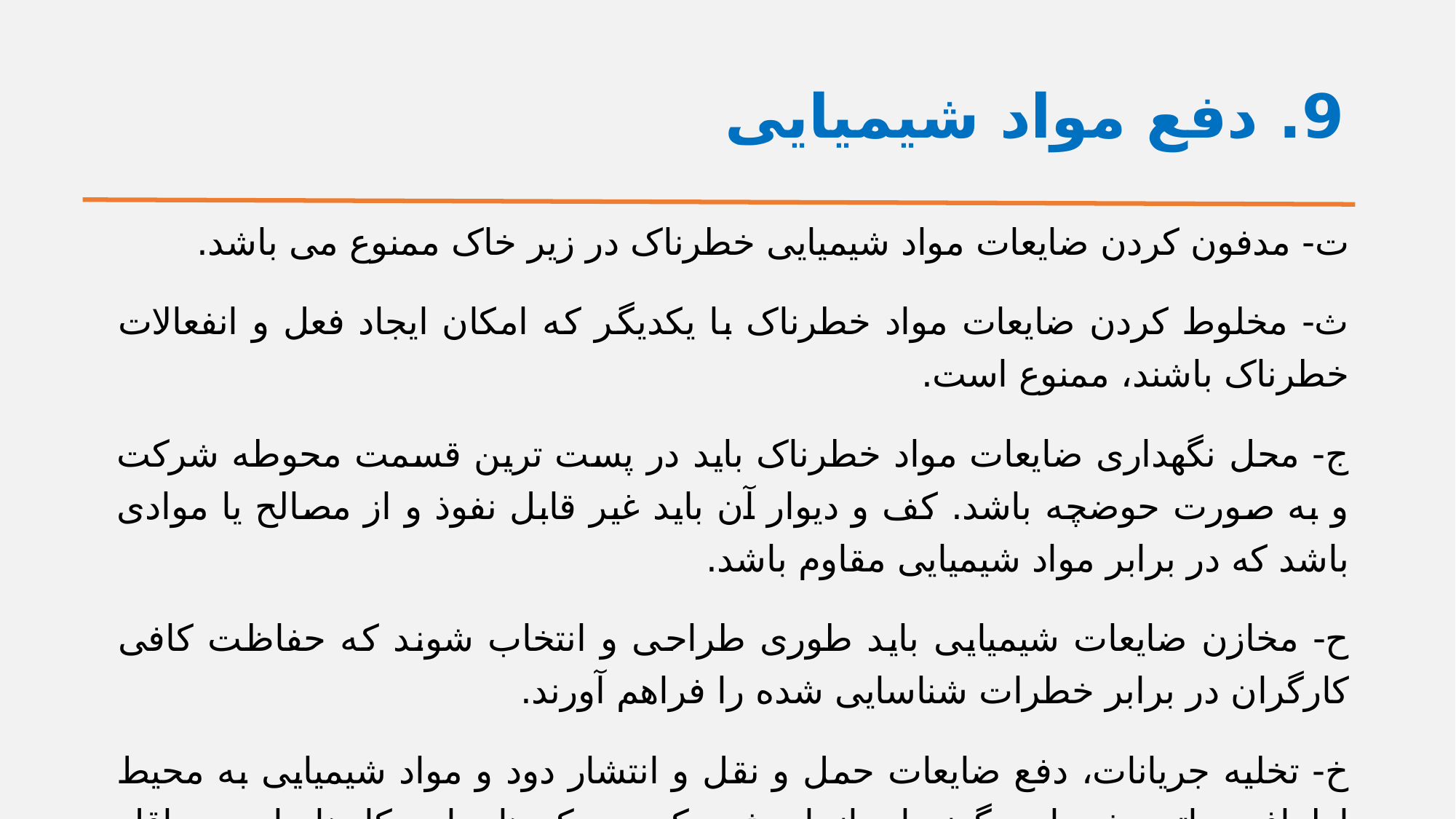

# 9. دفع مواد شیمیایی
ت- مدفون کردن ضایعات مواد شیمیایی خطرناک در زیر خاک ممنوع می باشد.
ث- مخلوط کردن ضایعات مواد خطرناک با یکدیگر که امکان ایجاد فعل و انفعالات خطرناک باشند، ممنوع است.
ج- محل نگهداری ضایعات مواد خطرناک باید در پست ترین قسمت محوطه شرکت و به صورت حوضچه باشد. کف و دیوار آن باید غیر قابل نفوذ و از مصالح یا موادی باشد که در برابر مواد شیمیایی مقاوم باشد.
ح- مخازن ضایعات شیمیایی باید طوری طراحی و انتخاب شوند که حفاظت کافی کارگران در برابر خطرات شناسایی شده را فراهم آورند.
خ- تخلیه جریانات، دفع ضایعات حمل و نقل و انتشار دود و مواد شیمیایی به محیط اطراف و اتمسفر باید بگونه ای انجام شود که ریسک های این کارها را به حداقل رسانده یا در صورت امکان حذف نماید. این فعالیت ها باید در انطباق با قوانین و الزامات زیست محیطی انجام شود.